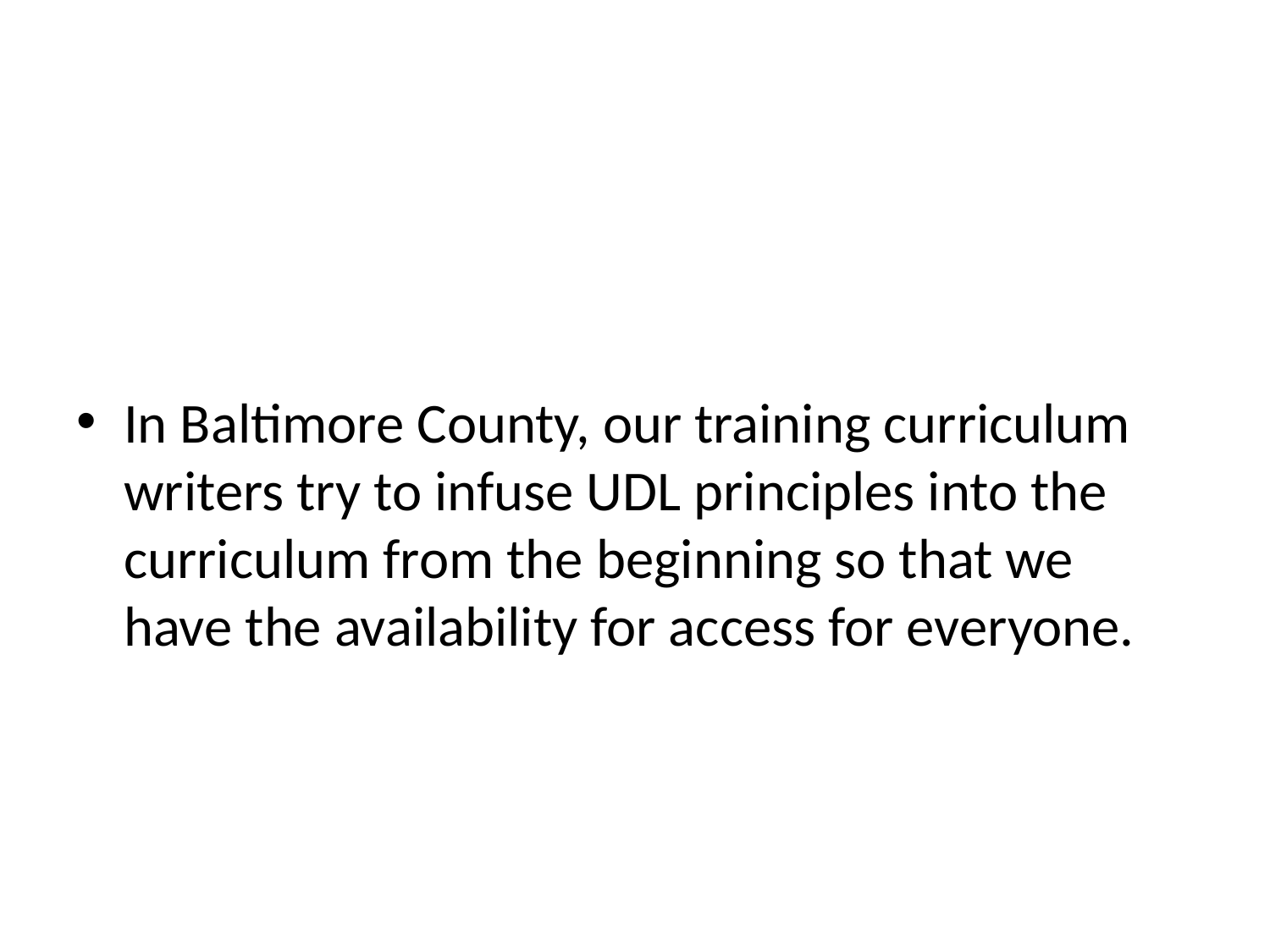

In Baltimore County, our training curriculum writers try to infuse UDL principles into the curriculum from the beginning so that we have the availability for access for everyone.